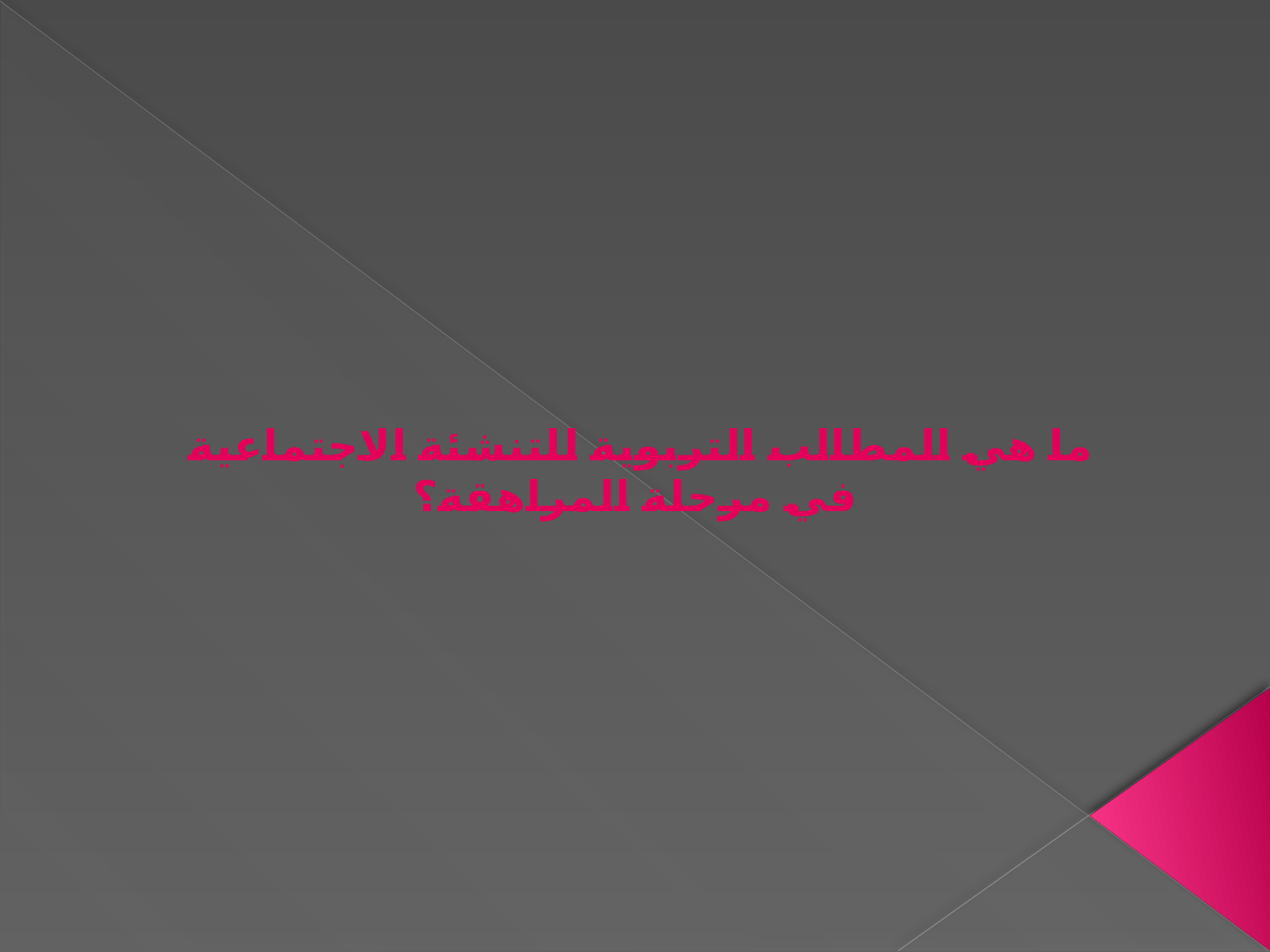

ما هي المطالب التربوية للتنشئة الاجتماعية
في مرحلة المراهقة؟